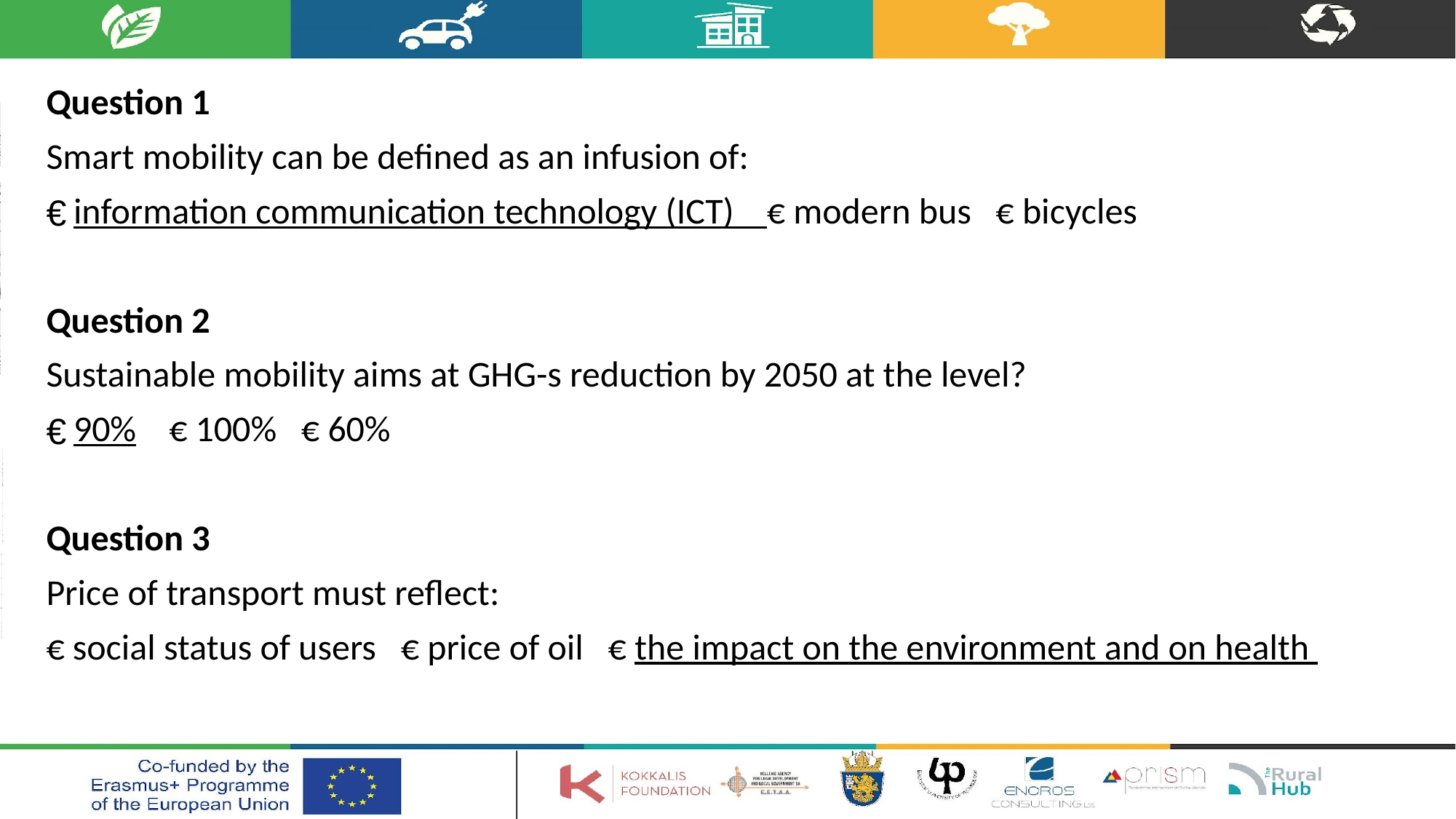

Question 1
Smart mobility can be defined as an infusion of:
information communication technology (ICT)    € modern bus   € bicycles

Question 2
Sustainable mobility aims at GHG-s reduction by 2050 at the level?
90%    € 100%   € 60%

Question 3
Price of transport must reflect:
€ social status of users   € price of oil   € the impact on the environment and on health